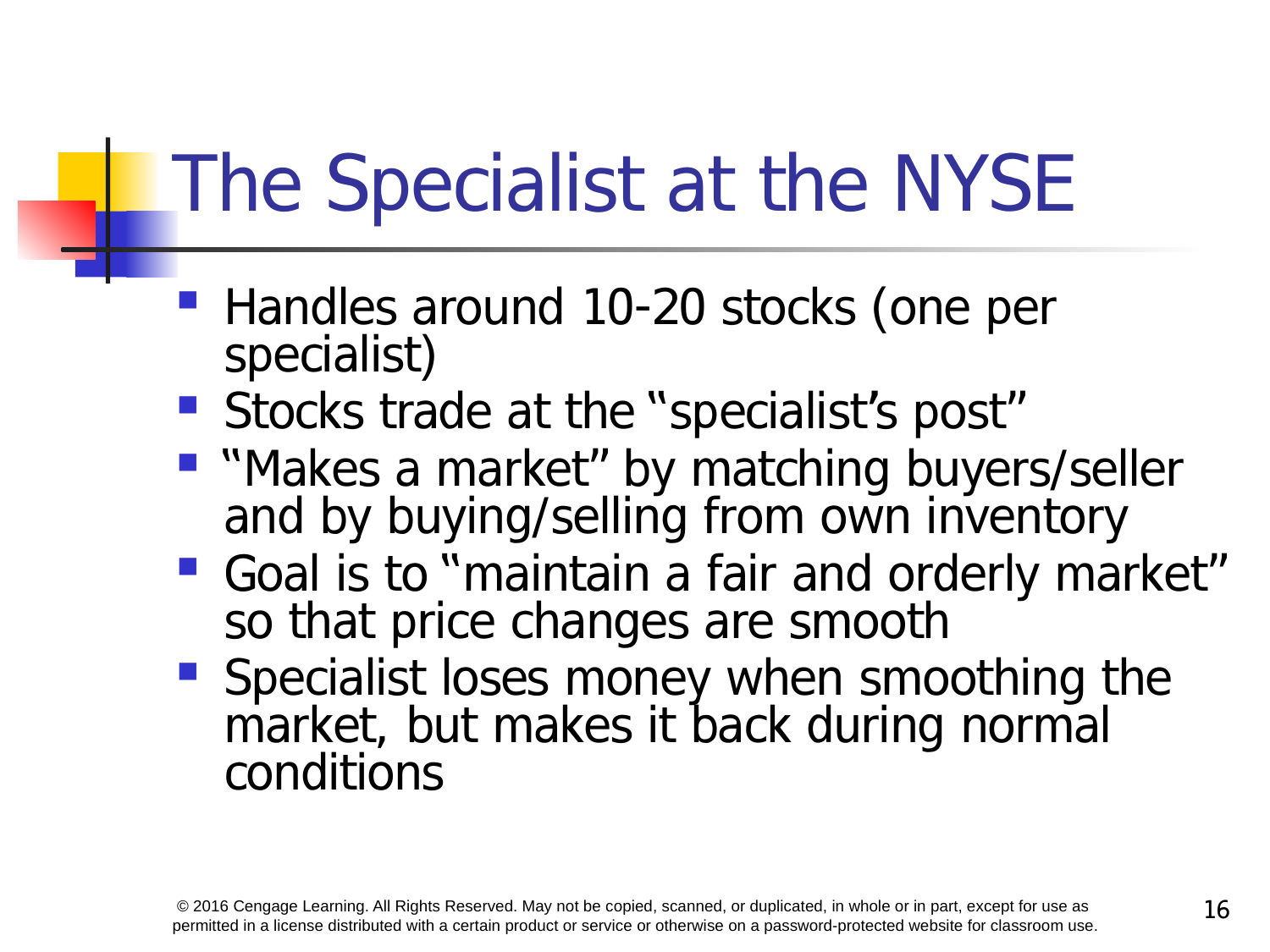

# The Specialist at the NYSE
Handles around 10-20 stocks (one per specialist)
Stocks trade at the “specialist’s post”
“Makes a market” by matching buyers/seller and by buying/selling from own inventory
Goal is to “maintain a fair and orderly market” so that price changes are smooth
Specialist loses money when smoothing the market, but makes it back during normal conditions
16